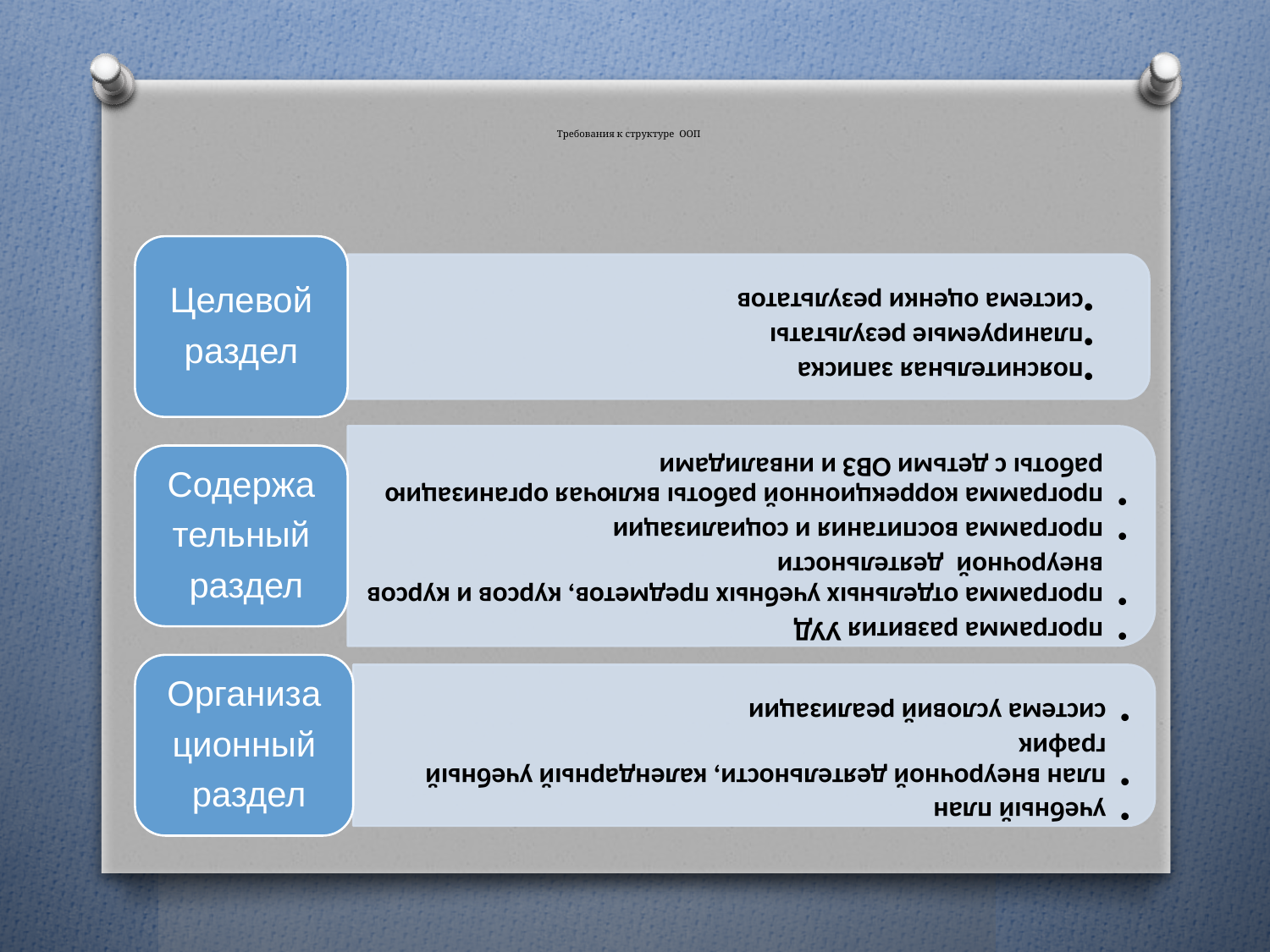

# Требования к структуре  ООП
пояснительная записка
планируемые результаты
система оценки результатов
Целевой
раздел
программа развития УУД
программа отдельных учебных предметов, курсов и курсов внеурочной  деятельности
программа воспитания и социализации
программа коррекционной работы включая организацию работы с детьми ОВЗ и инвалидами
Содержа
тельный
 раздел
учебный план
план внеурочной деятельности, календарный учебный график
система условий реализации
Организа
ционный
 раздел